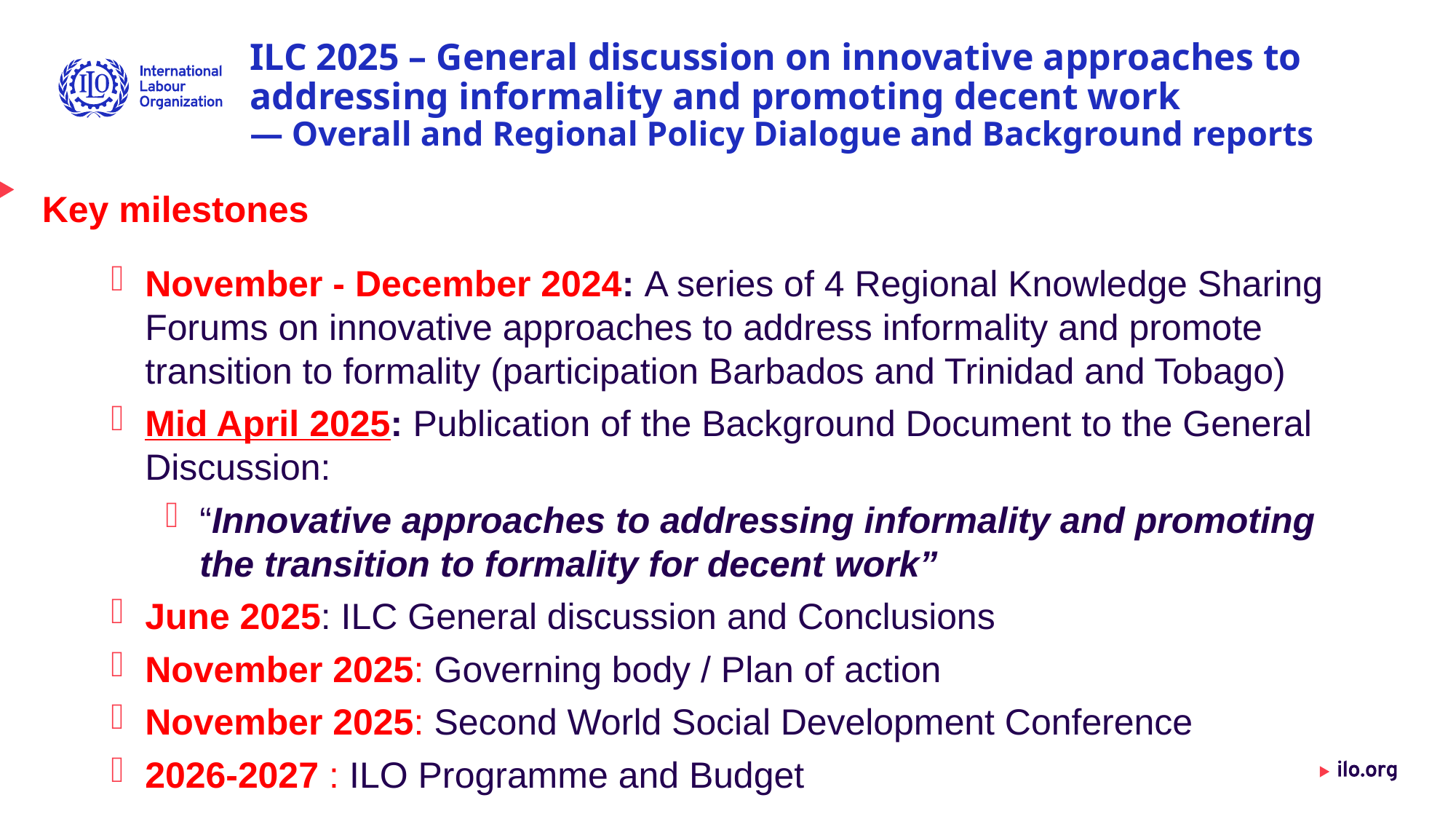

# ILC 2025 – General discussion on innovative approaches to addressing informality and promoting decent work — Overall and Regional Policy Dialogue and Background reports
Key milestones
November - December 2024: A series of 4 Regional Knowledge Sharing Forums on innovative approaches to address informality and promote transition to formality (participation Barbados and Trinidad and Tobago)
Mid April 2025: Publication of the Background Document to the General Discussion:
“Innovative approaches to addressing informality and promoting the transition to formality for decent work”
June 2025: ILC General discussion and Conclusions
November 2025: Governing body / Plan of action
November 2025: Second World Social Development Conference
2026-2027 : ILO Programme and Budget